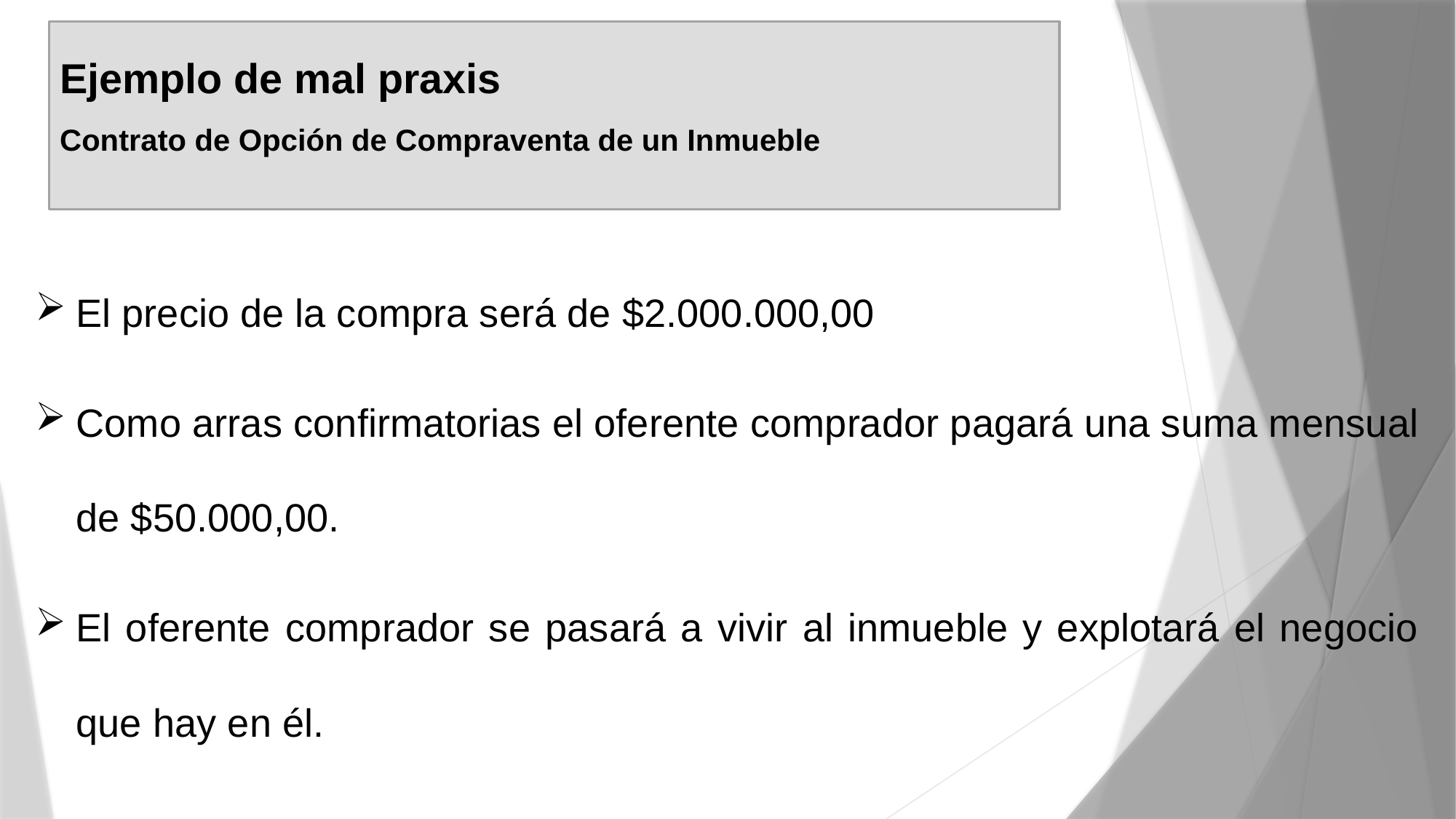

# Ejemplo de mal praxis Contrato de Opción de Compraventa de un Inmueble
El precio de la compra será de $2.000.000,00
Como arras confirmatorias el oferente comprador pagará una suma mensual de $50.000,00.
El oferente comprador se pasará a vivir al inmueble y explotará el negocio que hay en él.